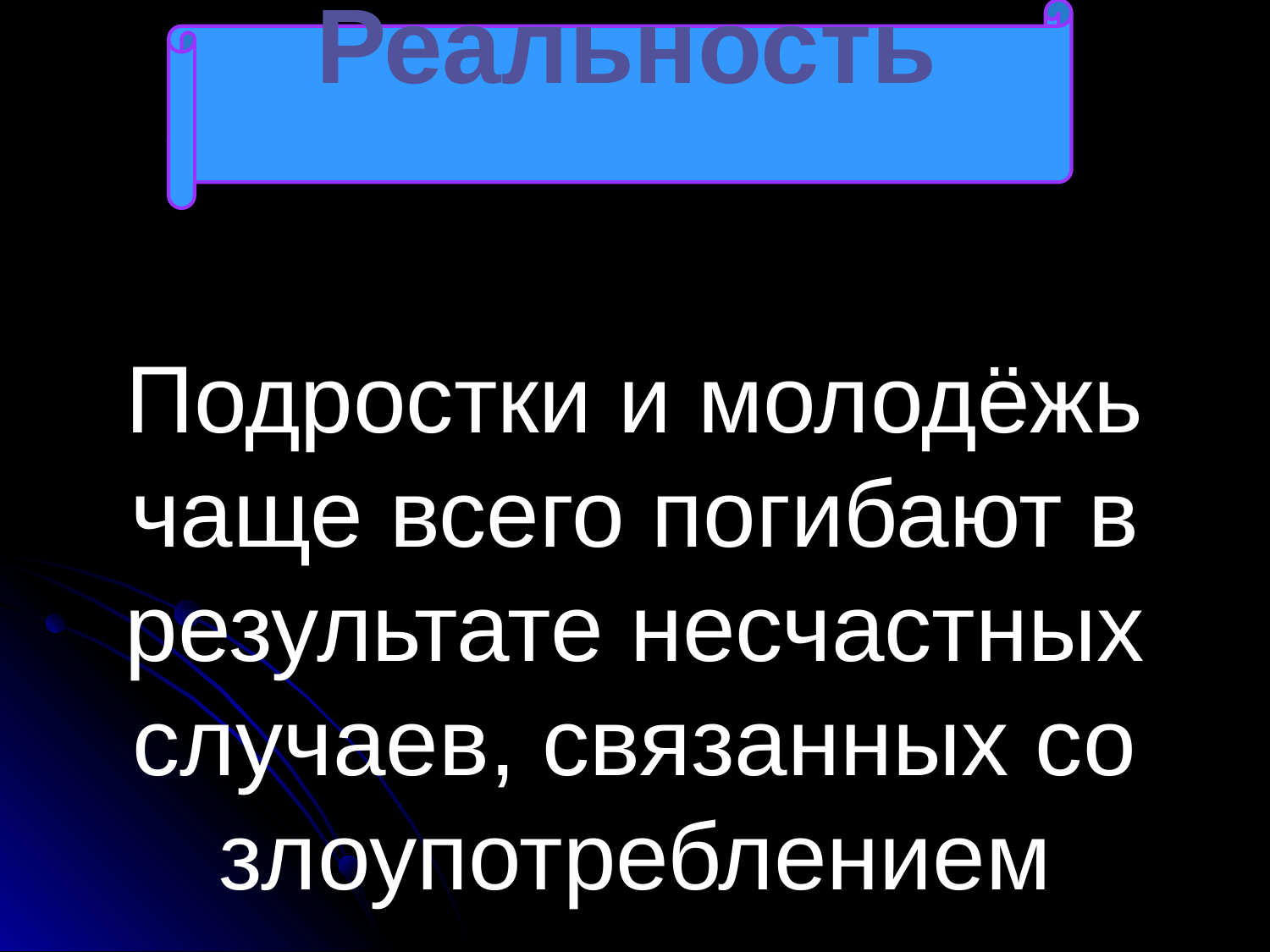

Реальность

Подростки и молодёжь чаще всего погибают в результате несчастных случаев, связанных со злоупотреблением алкоголем или наркотиками